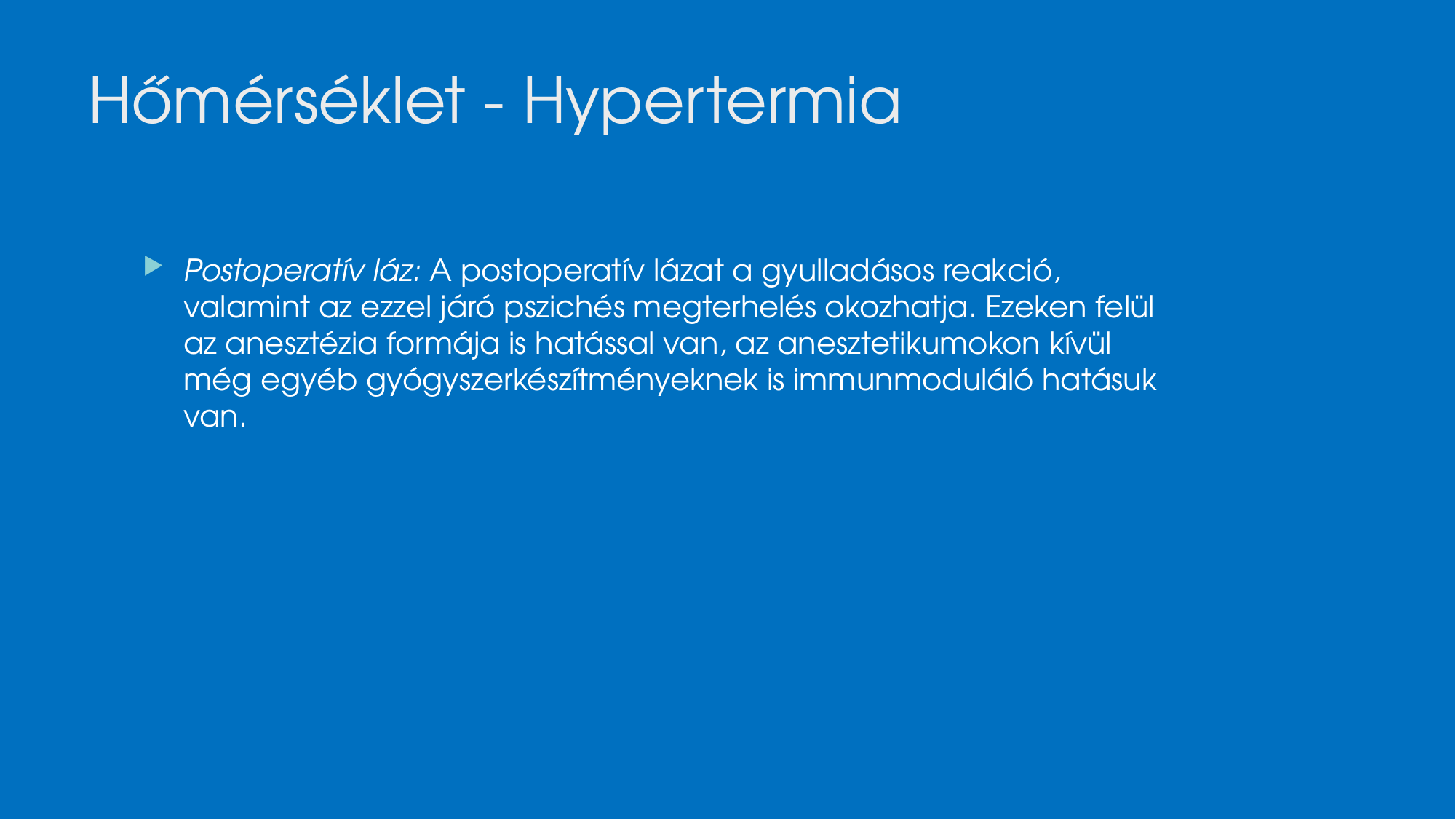

# Hőmérséklet - Hypertermia
Postoperatív láz: A postoperatív lázat a gyulladásos reakció, valamint az ezzel járó pszichés megterhelés okozhatja. Ezeken felül az anesztézia formája is hatással van, az anesztetikumokon kívül még egyéb gyógyszerkészítményeknek is immunmoduláló hatásuk van.